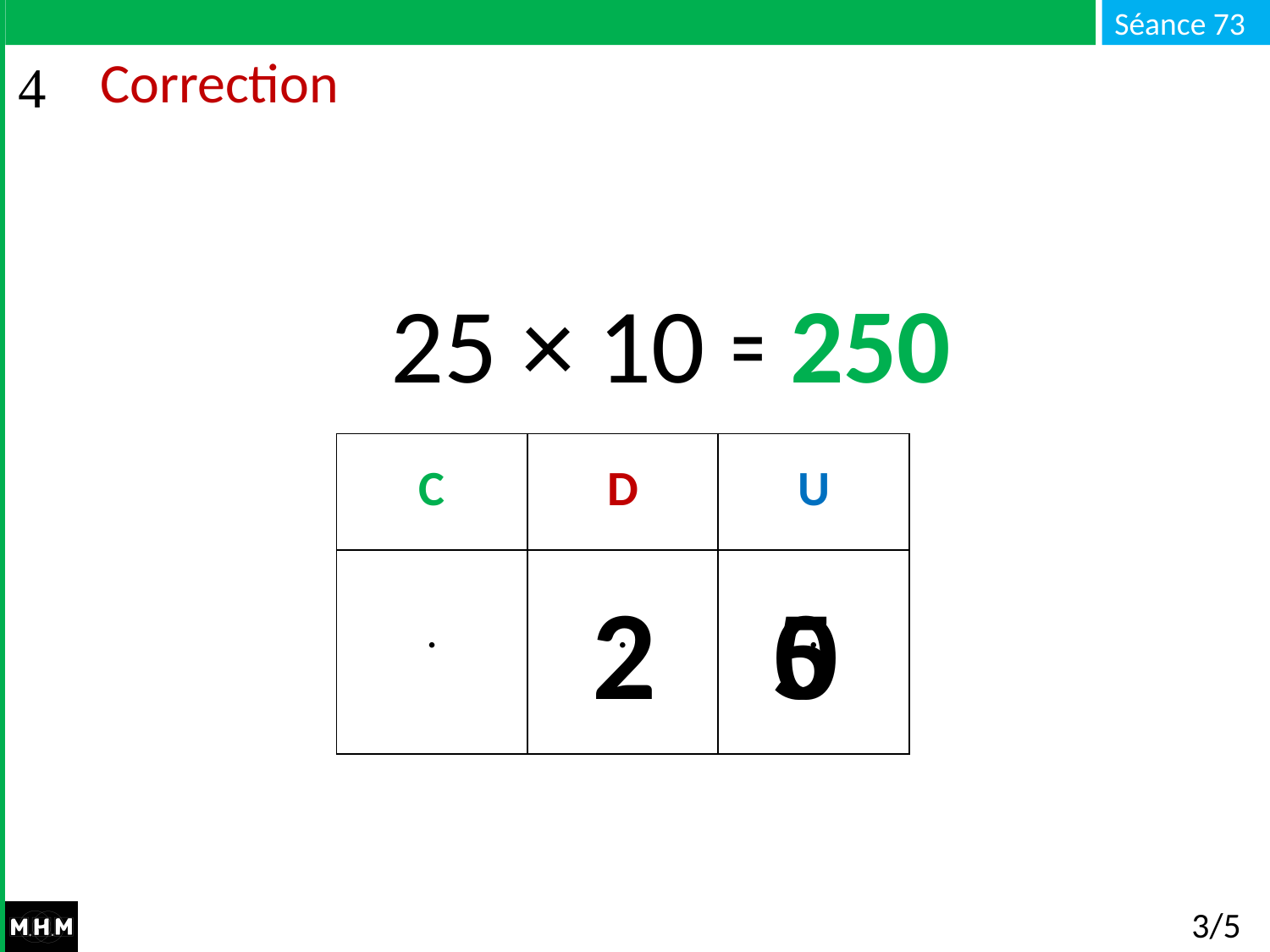

# Correction
25 × 10 = …
250
| C |
| --- |
| . |
| D |
| --- |
| . |
| U |
| --- |
| . |
2    5
0
3/5